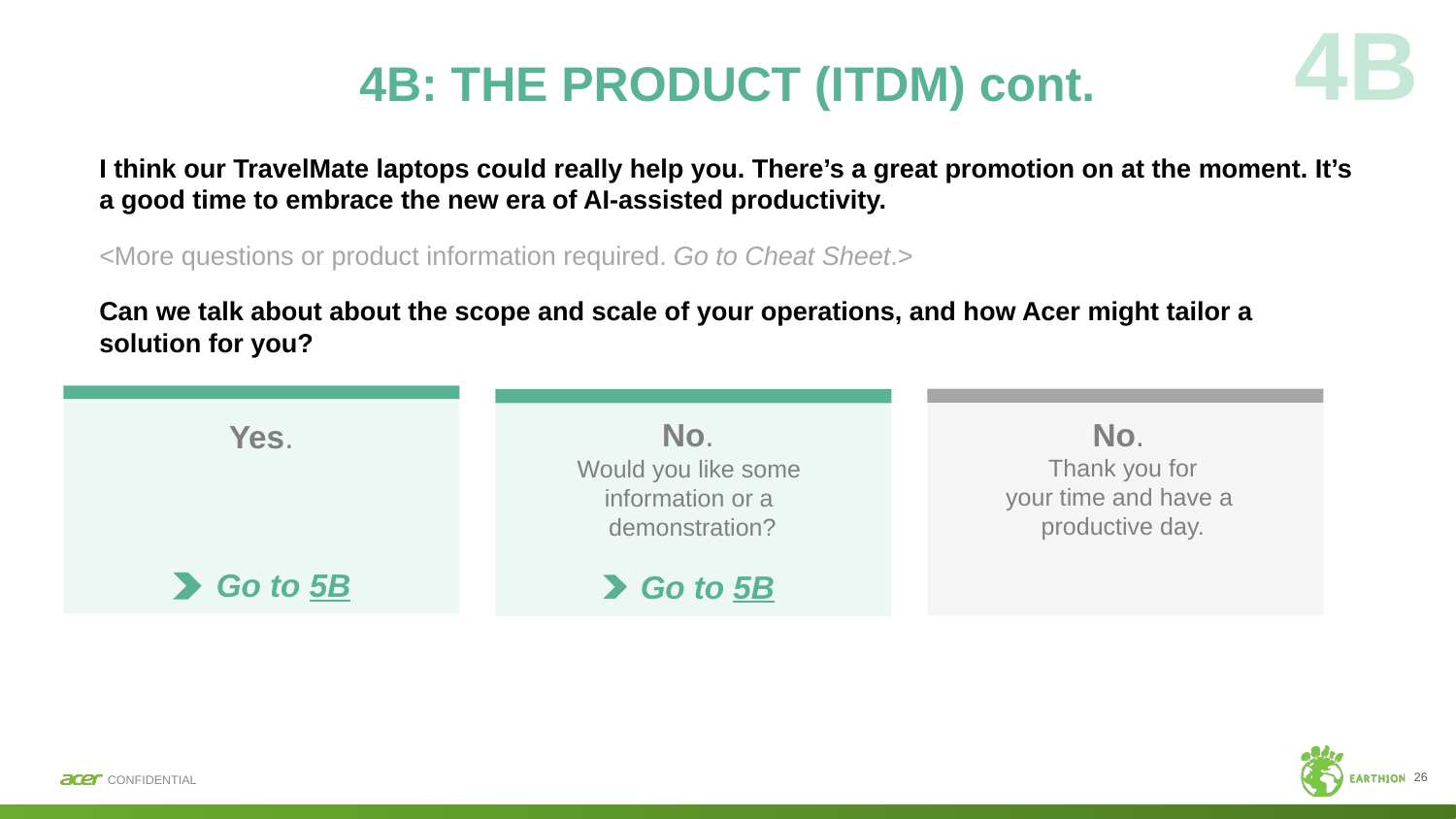

4B
# 4B: THE PRODUCT (ITDM) cont.
I think our TravelMate laptops could really help you. There’s a great promotion on at the moment. It’s a good time to embrace the new era of AI-assisted productivity.
<More questions or product information required. Go to Cheat Sheet.>
Can we talk about about the scope and scale of your operations, and how Acer might tailor a solution for you?

Yes.
 Go to 5B

No.
Thank you for
your time and have a
productive day.

No.
Would you like some
information or a
demonstration?
Go to 5B

26